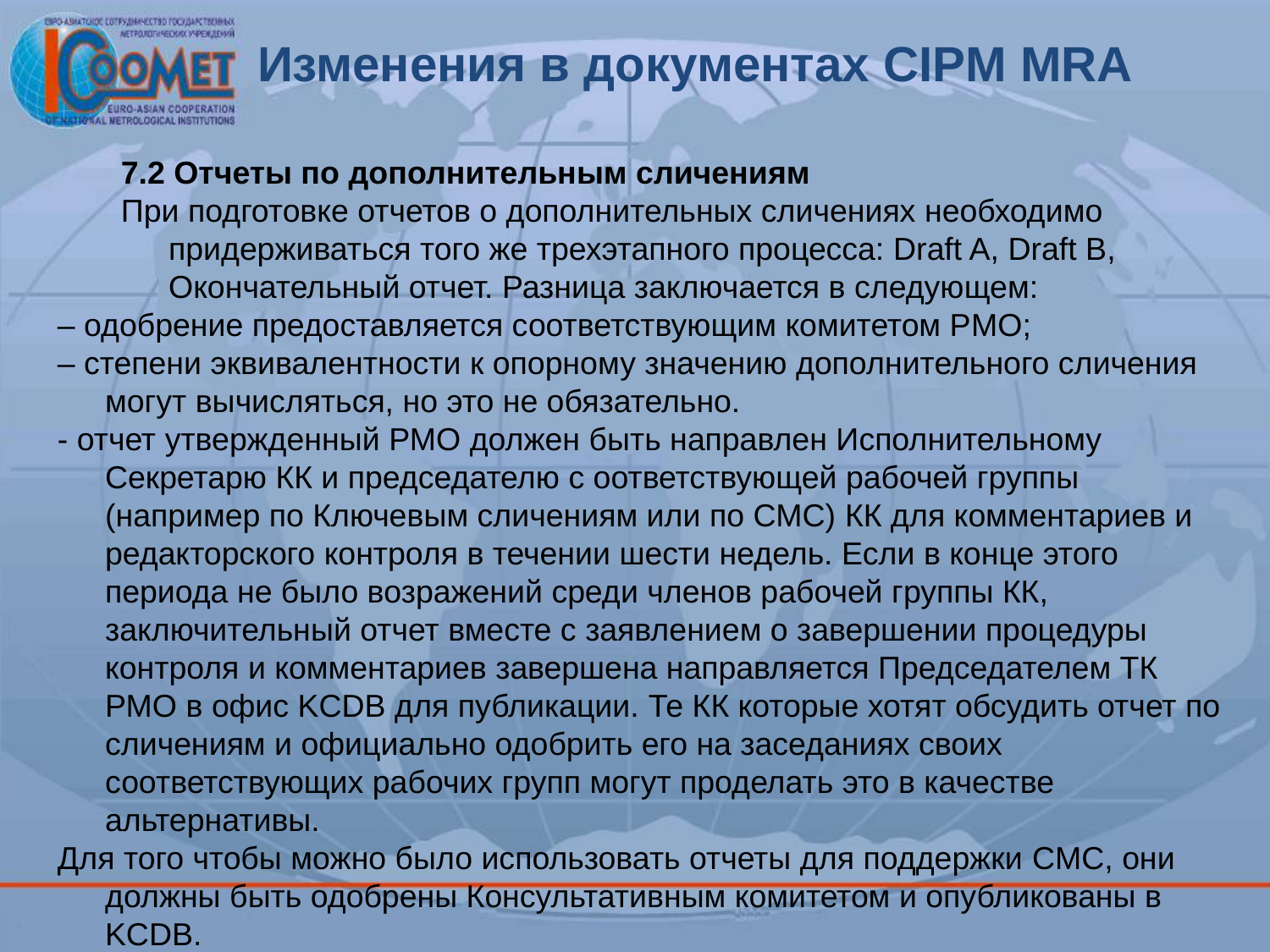

Изменения в документах CIPM MRA
7.2 Отчеты по дополнительным сличениям
При подготовке отчетов о дополнительных сличениях необходимо придерживаться того же трехэтапного процесса: Draft A, Draft B, Окончательный отчет. Разница заключается в следующем:
– одобрение предоставляется соответствующим комитетом РMO;
– степени эквивалентности к опорному значению дополнительного сличения могут вычисляться, но это не обязательно.
- отчет утвержденный РМО должен быть направлен Исполнительному Секретарю КК и председателю с оответствующей рабочей группы (например по Ключевым сличениям или по СМС) КК для комментариев и редакторского контроля в течении шести недель. Если в конце этого периода не было возражений среди членов рабочей группы КК, заключительный отчет вместе с заявлением о завершении процедуры контроля и комментариев завершена направляется Председателем ТК РМО в офис KCDB для публикации. Те КК которые хотят обсудить отчет по сличениям и официально одобрить его на заседаниях своих соответствующих рабочих групп могут проделать это в качестве альтернативы.
Для того чтобы можно было использовать отчеты для поддержки CMC, они должны быть одобрены Консультативным комитетом и опубликованы в KCDB.